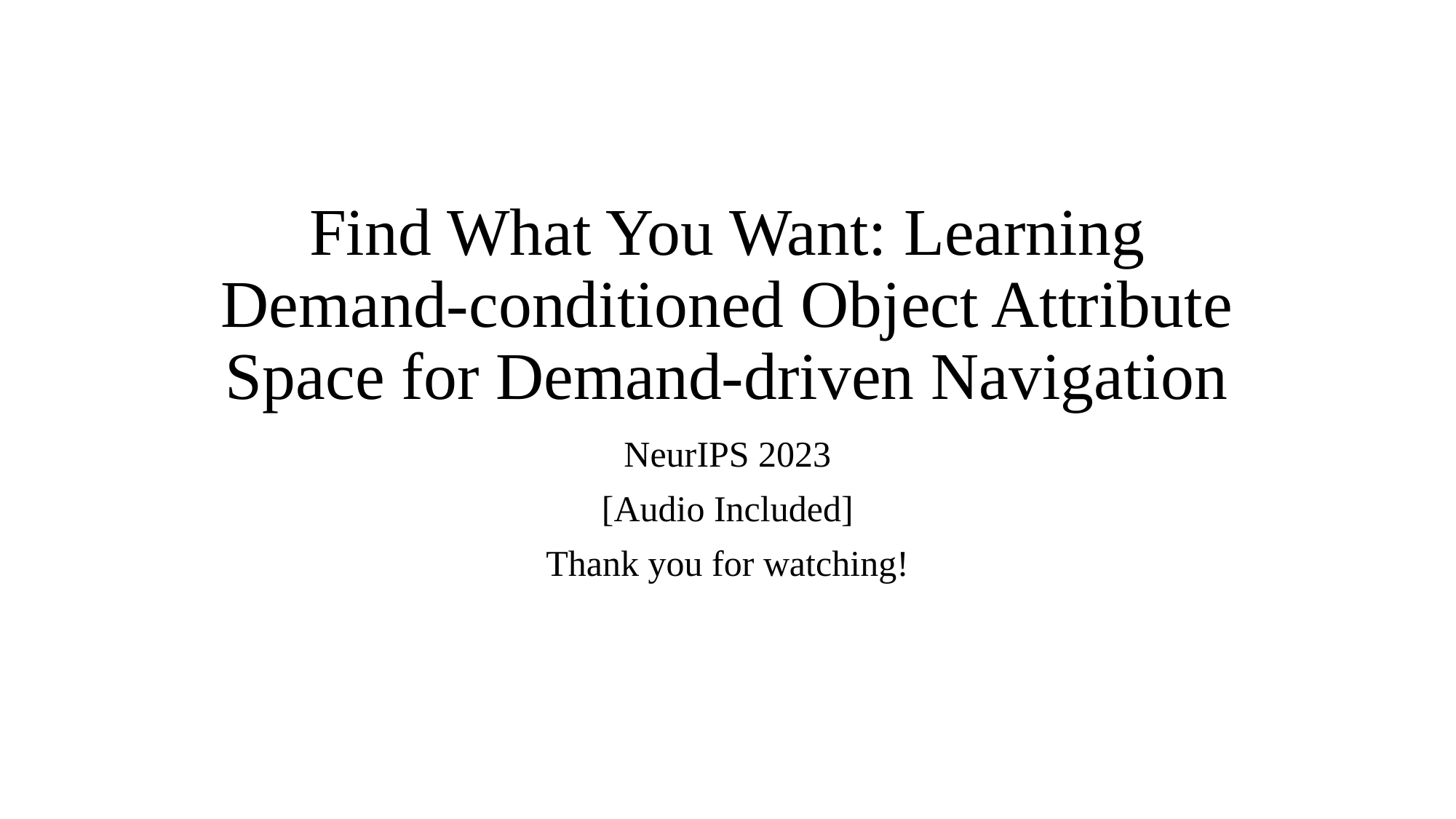

# Find What You Want: Learning Demand-conditioned Object Attribute Space for Demand-driven Navigation
NeurIPS 2023
[Audio Included]
Thank you for watching!